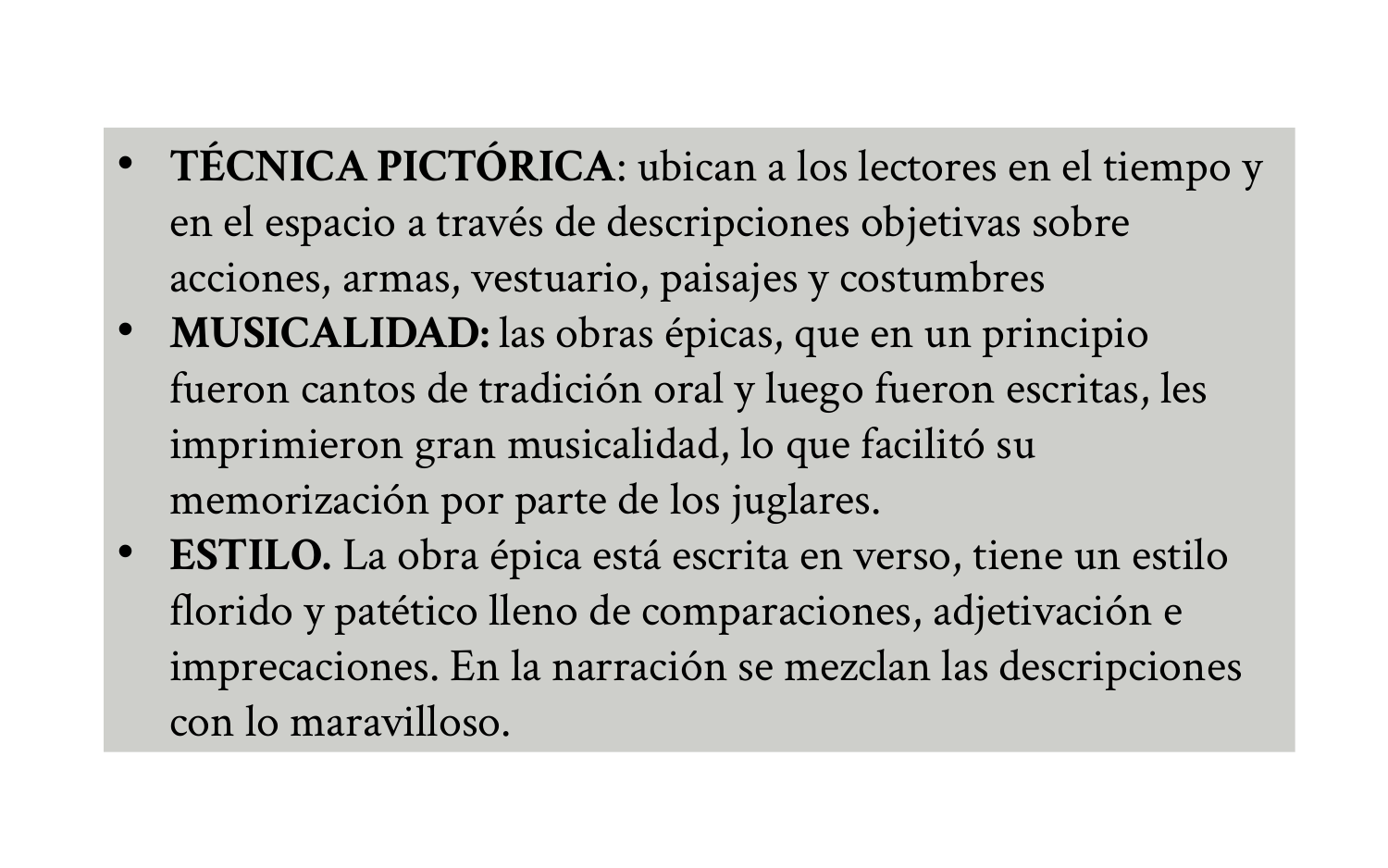

TÉCNICA PICTÓRICA: ubican a los lectores en el tiempo y en el espacio a través de descripciones objetivas sobre acciones, armas, vestuario, paisajes y costumbres
MUSICALIDAD: las obras épicas, que en un principio fueron cantos de tradición oral y luego fueron escritas, les imprimieron gran musicalidad, lo que facilitó su memorización por parte de los juglares.
ESTILO. La obra épica está escrita en verso, tiene un estilo florido y patético lleno de comparaciones, adjetivación e imprecaciones. En la narración se mezclan las descripciones con lo maravilloso.